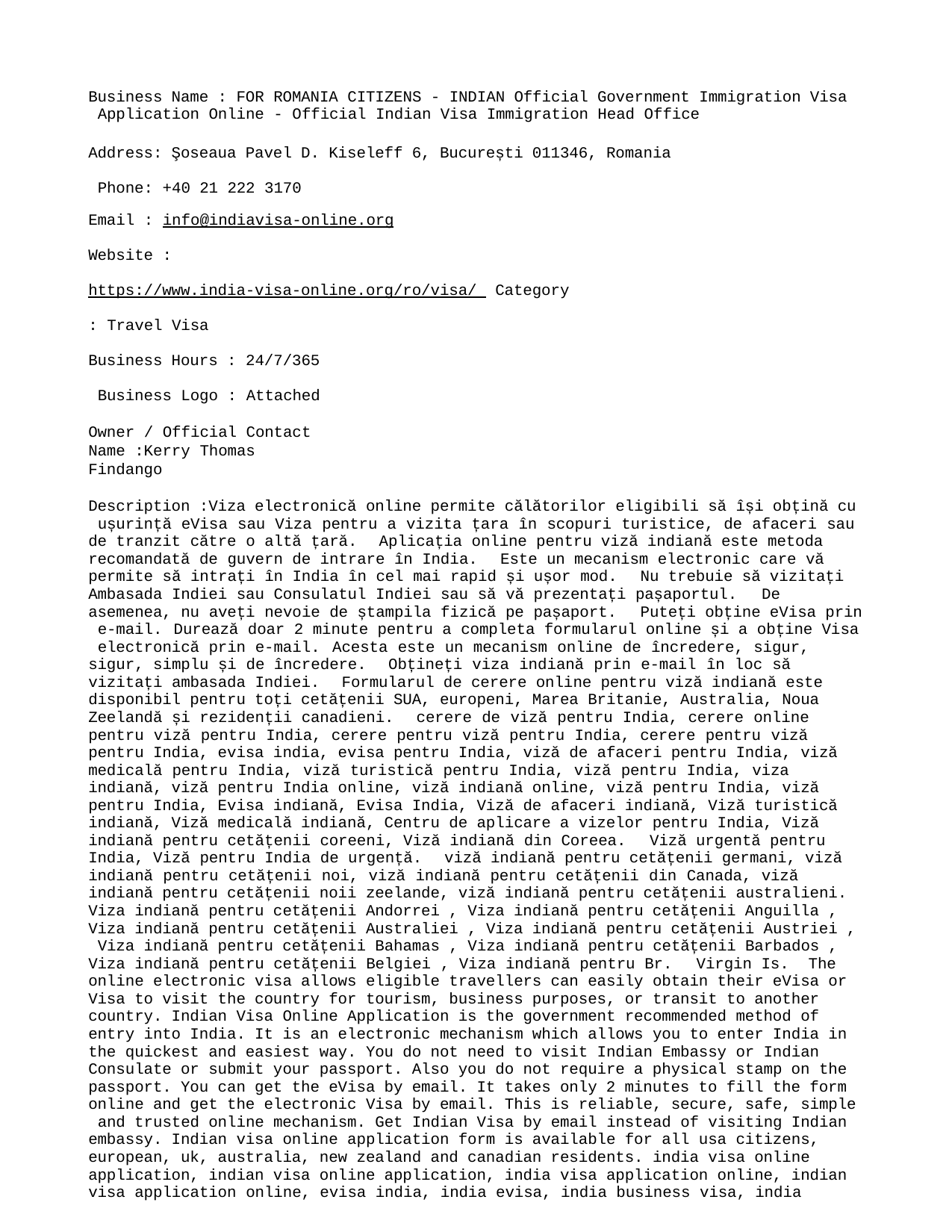

Business Name : FOR ROMANIA CITIZENS - INDIAN Official Government Immigration Visa  Application Online - Official Indian Visa Immigration Head Office
Address: Şoseaua Pavel D. Kiseleff 6, București 011346, Romania  Phone: +40 21 222 3170
Email : info@indiavisa-online.org
Website : https://www.india-visa-online.org/ro/visa/  Category : Travel Visa
Business Hours : 24/7/365  Business Logo : Attached

Owner / Official Contact Name :Kerry Thomas Findango

Description :Viza electronică online permite călătorilor eligibili să își obțină cu  ușurință eVisa sau Viza pentru a vizita țara în scopuri turistice, de afaceri sau  de tranzit către o altă țară.	Aplicația online pentru viză indiană este metoda  recomandată de guvern de intrare în India.	Este un mecanism electronic care vă  permite să intrați în India în cel mai rapid și ușor mod.	Nu trebuie să vizitați  Ambasada Indiei sau Consulatul Indiei sau să vă prezentați pașaportul.	De  asemenea, nu aveți nevoie de ștampila fizică pe pașaport.	Puteți obține eVisa prin  e-mail.	Durează doar 2 minute pentru a completa formularul online și a obține Visa  electronică prin e-mail.	Acesta este un mecanism online de încredere, sigur,  sigur, simplu și de încredere.		Obțineți viza indiană prin e-mail în loc să  vizitați ambasada Indiei.		Formularul de cerere online pentru viză indiană este  disponibil pentru toți cetățenii SUA, europeni, Marea Britanie, Australia, Noua  Zeelandă și rezidenții canadieni.	cerere de viză pentru India, cerere online  pentru viză pentru India, cerere pentru viză pentru India, cerere pentru viză  pentru India, evisa india, evisa pentru India, viză de afaceri pentru India, viză  medicală pentru India, viză turistică pentru India, viză pentru India, viza  indiană, viză pentru India online, viză indiană online, viză pentru India, viză  pentru India, Evisa indiană, Evisa India, Viză de afaceri indiană, Viză turistică  indiană, Viză medicală indiană, Centru de aplicare a vizelor pentru India, Viză  indiană pentru cetățenii coreeni, Viză indiană din Coreea.		Viză urgentă pentru  India, Viză pentru India de urgență.	viză indiană pentru cetățenii germani, viză  indiană pentru cetățenii noi, viză indiană pentru cetățenii din Canada, viză  indiană pentru cetățenii noii zeelande, viză indiană pentru cetățenii australieni.  Viza indiană pentru cetățenii Andorrei , Viza indiană pentru cetățenii Anguilla ,  Viza indiană pentru cetățenii Australiei , Viza indiană pentru cetățenii Austriei ,  Viza indiană pentru cetățenii Bahamas , Viza indiană pentru cetățenii Barbados ,  Viza indiană pentru cetățenii Belgiei , Viza indiană pentru Br.	Virgin Is.	The  online electronic visa allows eligible travellers can easily obtain their eVisa or  Visa to visit the country for tourism, business purposes, or transit to another  country. Indian Visa Online Application is the government recommended method of  entry into India. It is an electronic mechanism which allows you to enter India in  the quickest and easiest way. You do not need to visit Indian Embassy or Indian  Consulate or submit your passport. Also you do not require a physical stamp on the  passport. You can get the eVisa by email. It takes only 2 minutes to fill the form  online and get the electronic Visa by email. This is reliable, secure, safe, simple  and trusted online mechanism. Get Indian Visa by email instead of visiting Indian  embassy. Indian visa online application form is available for all usa citizens,  european, uk, australia, new zealand and canadian residents. india visa online  application, indian visa online application, india visa application online, indian  visa application online, evisa india, india evisa, india business visa, india